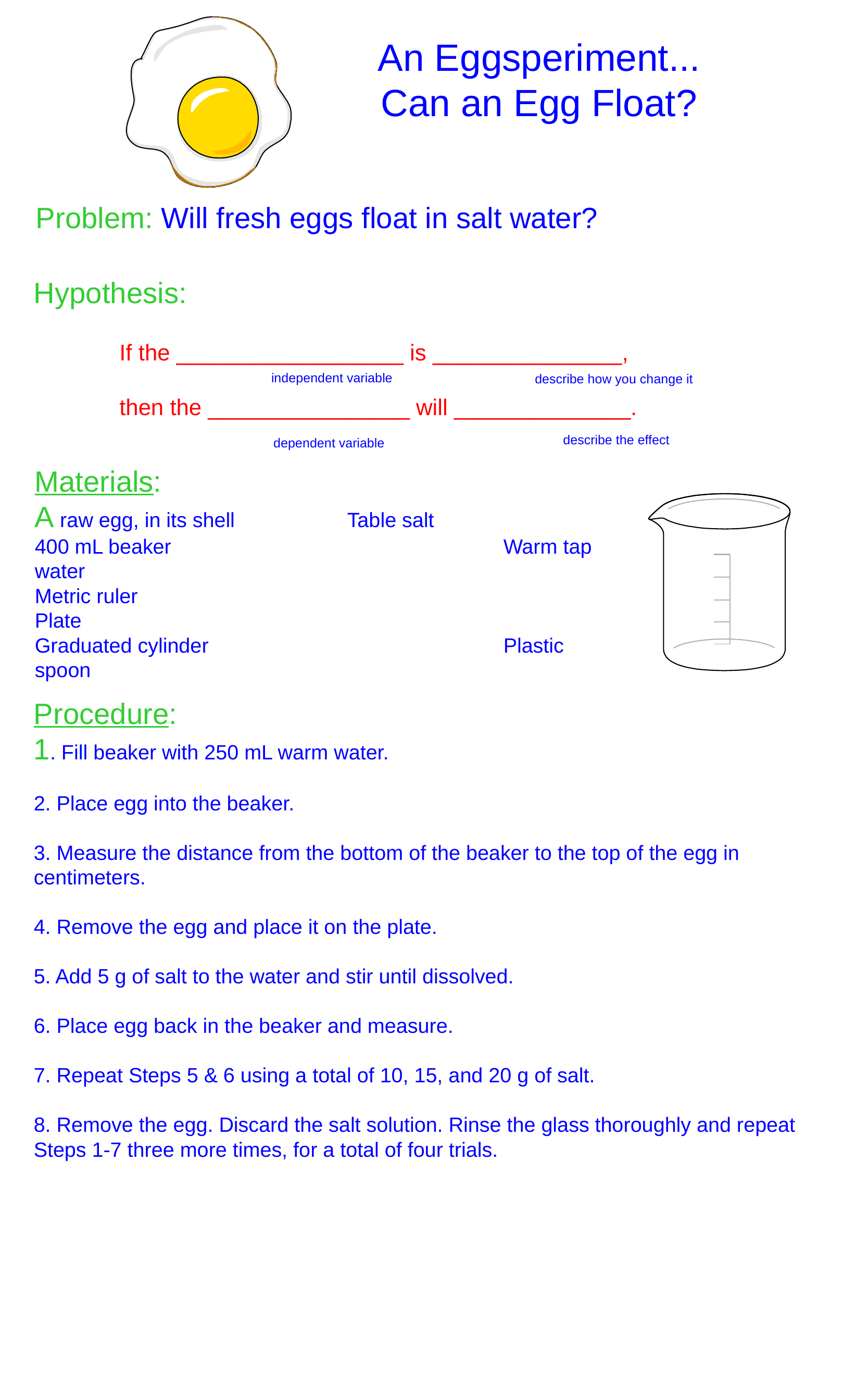

An Eggsperiment...
Can an Egg Float?
Problem: Will fresh eggs float in salt water?
Hypothesis:
If the __________________ is _______________,

then the ________________ will ______________.
independent variable
describe how you change it
describe the effect
dependent variable
Materials:
A raw egg, in its shell		Table salt
400 mL beaker					Warm tap water
Metric ruler						Plate
Graduated cylinder				Plastic spoon

Procedure:
1. Fill beaker with 250 mL warm water.

2. Place egg into the beaker.

3. Measure the distance from the bottom of the beaker to the top of the egg in centimeters.

4. Remove the egg and place it on the plate.

5. Add 5 g of salt to the water and stir until dissolved.

6. Place egg back in the beaker and measure.

7. Repeat Steps 5 & 6 using a total of 10, 15, and 20 g of salt.

8. Remove the egg. Discard the salt solution. Rinse the glass thoroughly and repeat Steps 1-7 three more times, for a total of four trials.